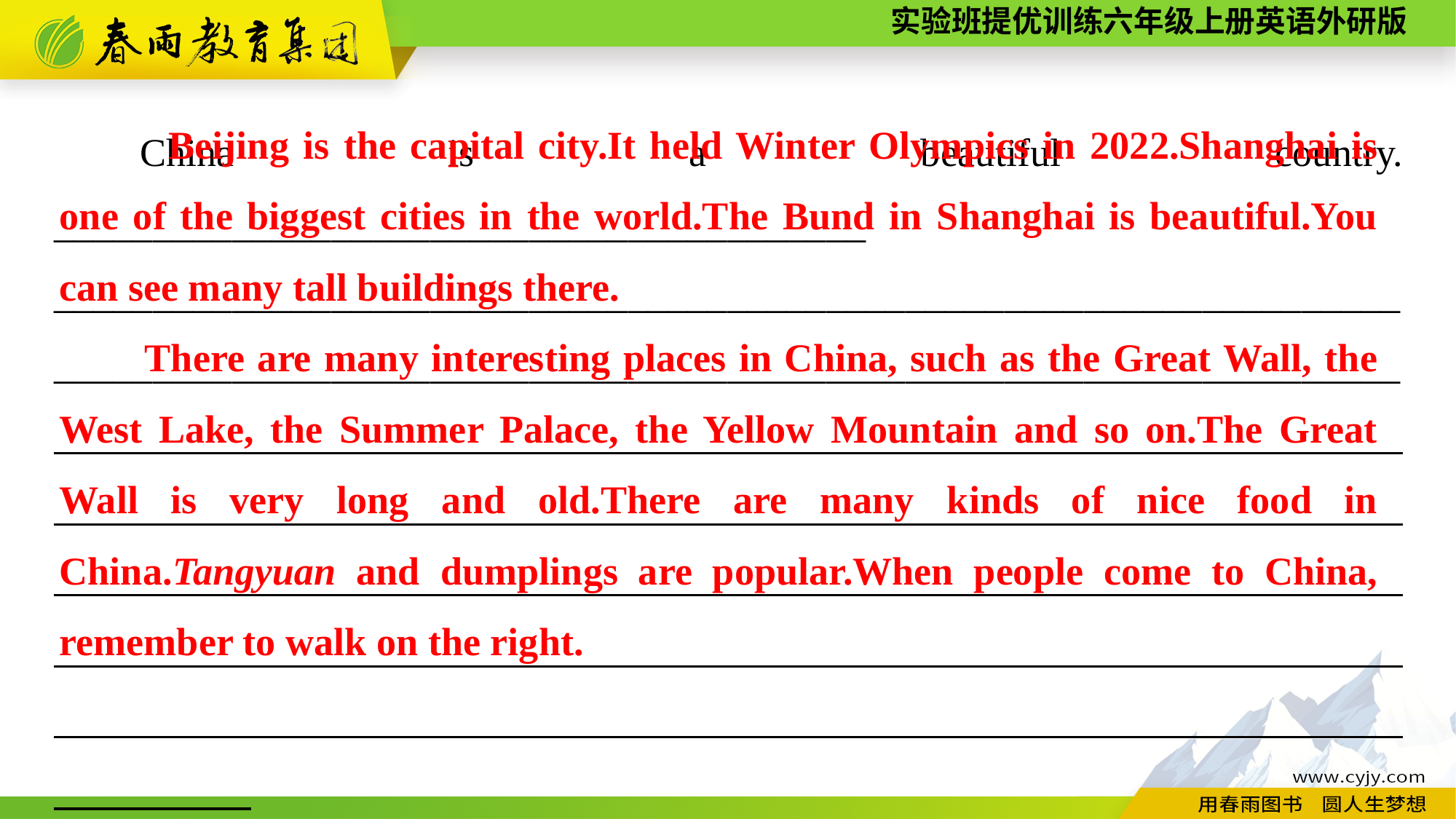

Beijing is the capital city.It held Winter Olympics in 2022.Shanghai is one of the biggest cities in the world.The Bund in Shanghai is beautiful.You can see many tall buildings there.
There are many interesting places in China, such as the Great Wall, the West Lake, the Summer Palace, the Yellow Mountain and so on.The Great Wall is very long and old.There are many kinds of nice food in China.Tangyuan and dumplings are popular.When people come to China, remember to walk on the right.
China is a beautiful country. _________________________________________
____________________________________________________________________
____________________________________________________________________
____________________________________________________________________________________________________________________________________________________________________________________________________________________________________________________________________________________________________________________________________________________
I hope everyone can come to China soon.